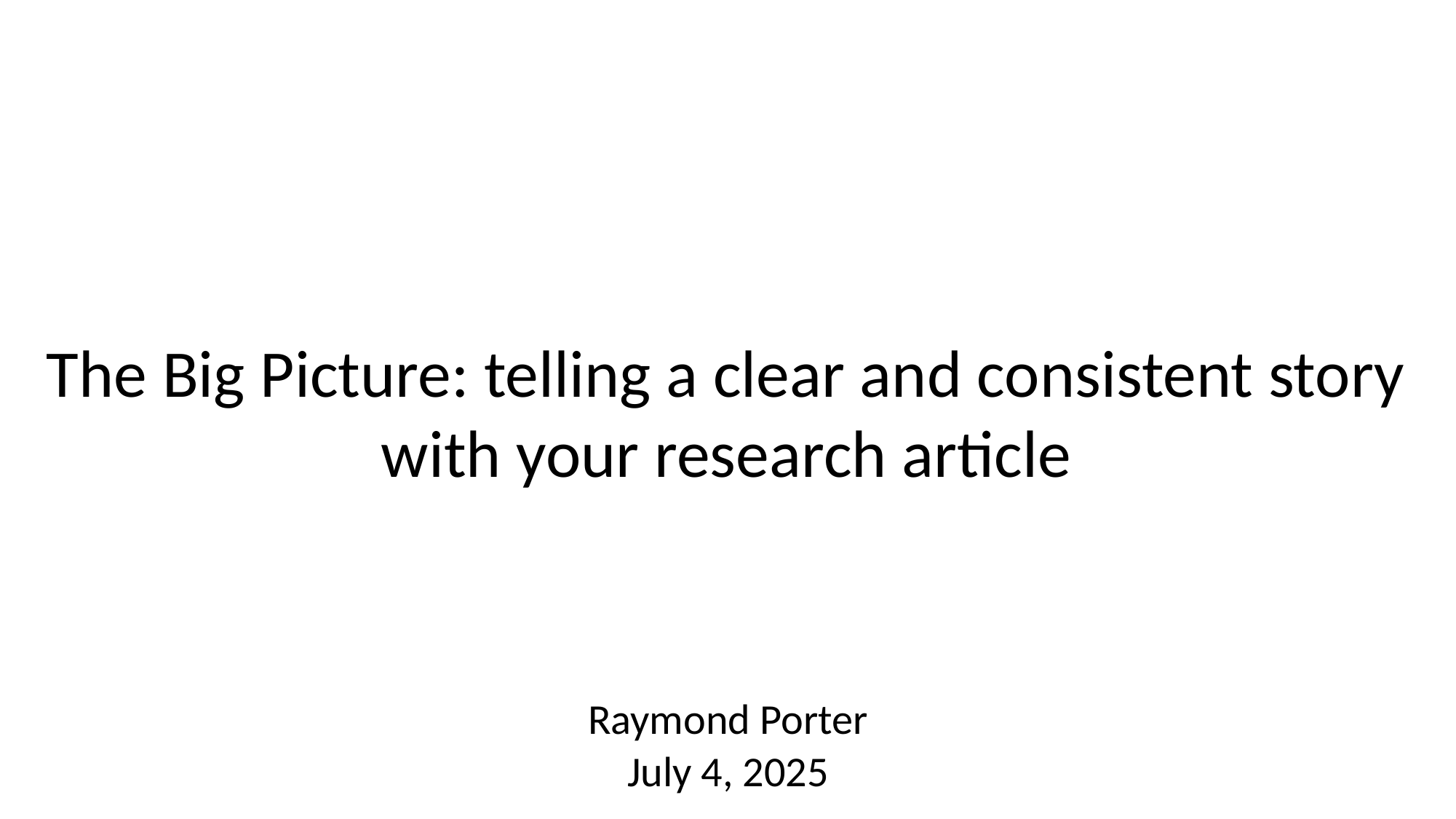

The Big Picture: telling a clear and consistent story with your research article
Raymond Porter
July 4, 2025